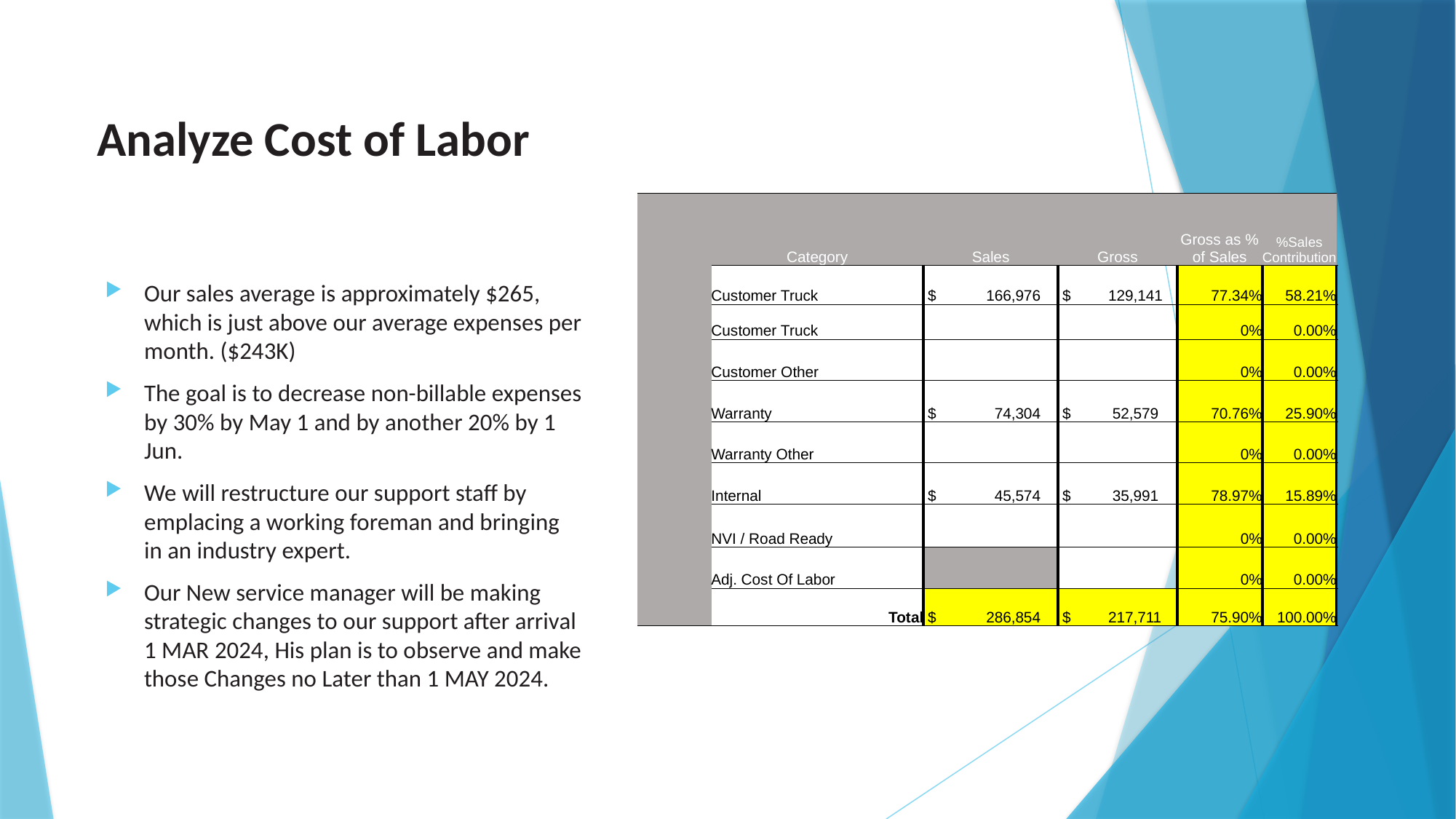

# Analyze Cost of Labor
|  | Category | Sales | Gross | Gross as % of Sales | %Sales Contribution |
| --- | --- | --- | --- | --- | --- |
|  | Customer Truck | $ 166,976 | $ 129,141 | 77.34% | 58.21% |
|  | Customer Truck |  |  | 0% | 0.00% |
|  | Customer Other |  |  | 0% | 0.00% |
|  | Warranty | $ 74,304 | $ 52,579 | 70.76% | 25.90% |
|  | Warranty Other |  |  | 0% | 0.00% |
|  | Internal | $ 45,574 | $ 35,991 | 78.97% | 15.89% |
|  | NVI / Road Ready |  |  | 0% | 0.00% |
|  | Adj. Cost Of Labor |  |  | 0% | 0.00% |
|  | Total | $ 286,854 | $ 217,711 | 75.90% | 100.00% |

Our sales average is approximately $265, which is just above our average expenses per month. ($243K)
The goal is to decrease non-billable expenses by 30% by May 1 and by another 20% by 1 Jun.
We will restructure our support staff by emplacing a working foreman and bringing in an industry expert.
Our New service manager will be making strategic changes to our support after arrival 1 MAR 2024, His plan is to observe and make those Changes no Later than 1 MAY 2024.